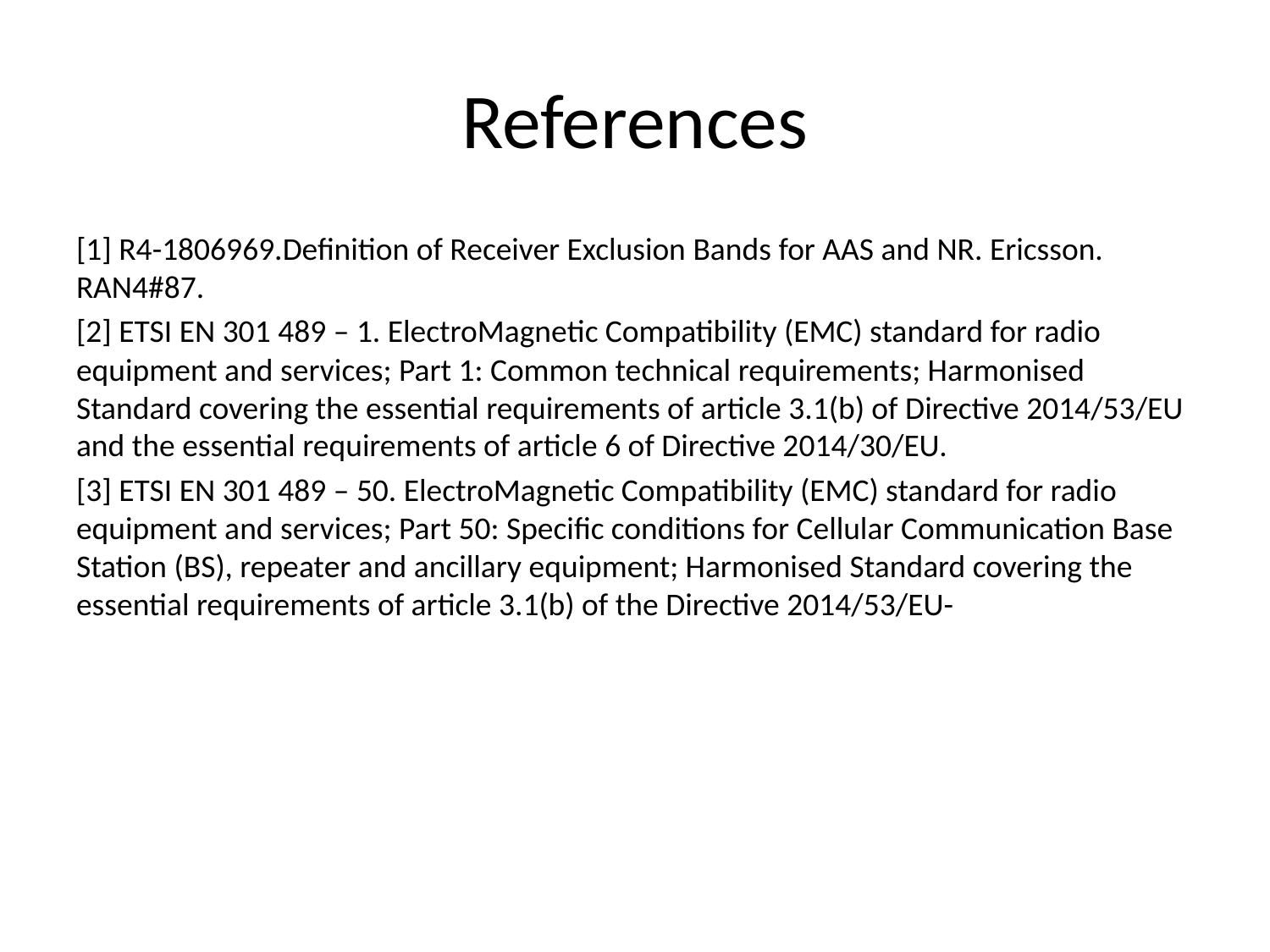

# References
[1] R4-1806969.Definition of Receiver Exclusion Bands for AAS and NR. Ericsson. RAN4#87.
[2] ETSI EN 301 489 – 1. ElectroMagnetic Compatibility (EMC) standard for radio equipment and services; Part 1: Common technical requirements; Harmonised Standard covering the essential requirements of article 3.1(b) of Directive 2014/53/EU and the essential requirements of article 6 of Directive 2014/30/EU.
[3] ETSI EN 301 489 – 50. ElectroMagnetic Compatibility (EMC) standard for radio equipment and services; Part 50: Specific conditions for Cellular Communication Base Station (BS), repeater and ancillary equipment; Harmonised Standard covering the essential requirements of article 3.1(b) of the Directive 2014/53/EU-